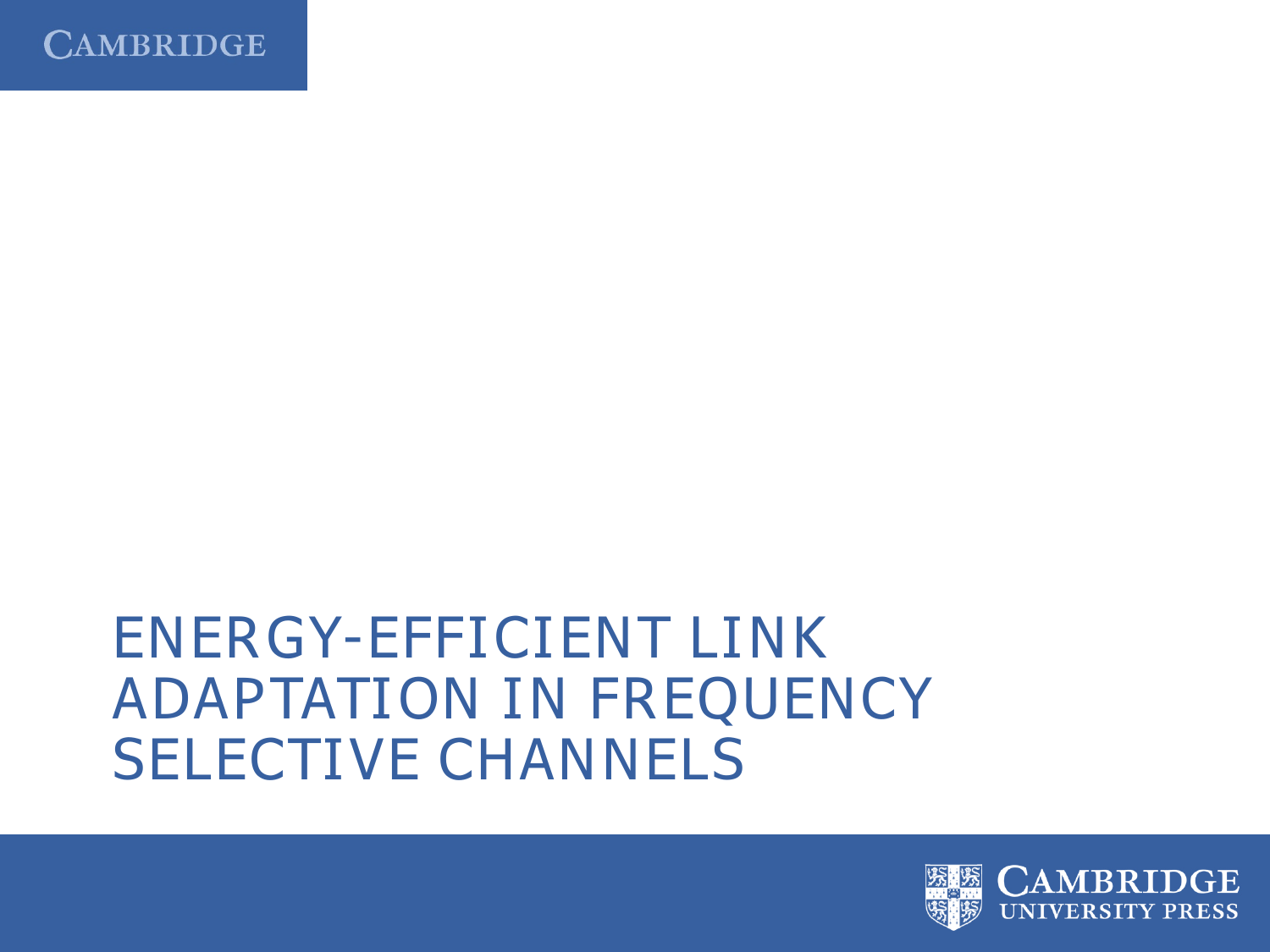

# Energy-Efficient Link Adaptation in Frequency Selective Channels